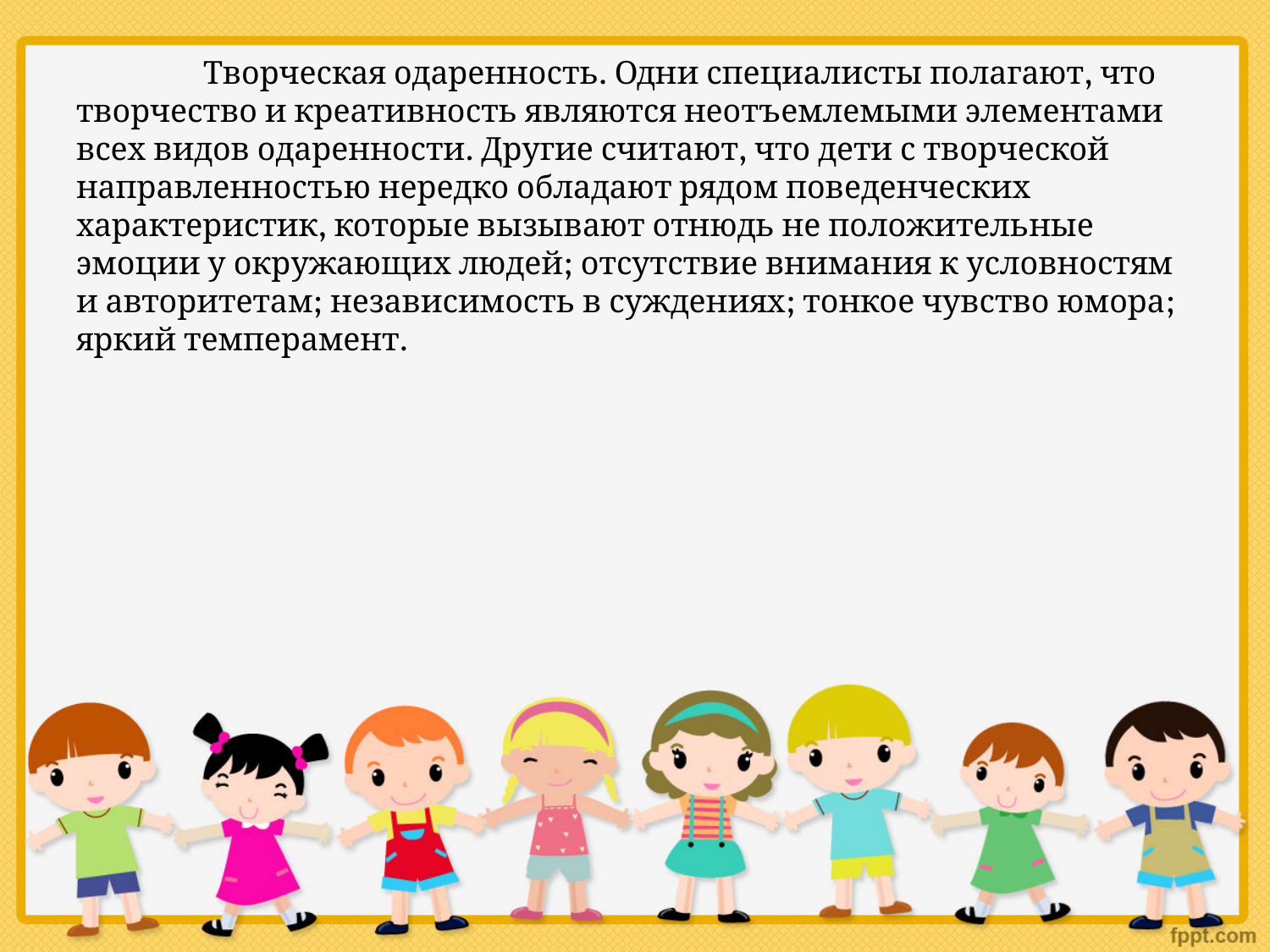

Творческая одаренность. Одни специалисты полагают, что творчество и креативность являются неотъемлемыми элементами всех видов одаренности. Другие считают, что дети с творческой направленностью нередко обладают рядом поведенческих характеристик, которые вызывают отнюдь не положительные эмоции у окружающих людей; отсутствие внимания к условностям и авторитетам; независимость в суждениях; тонкое чувство юмора; яркий темперамент.